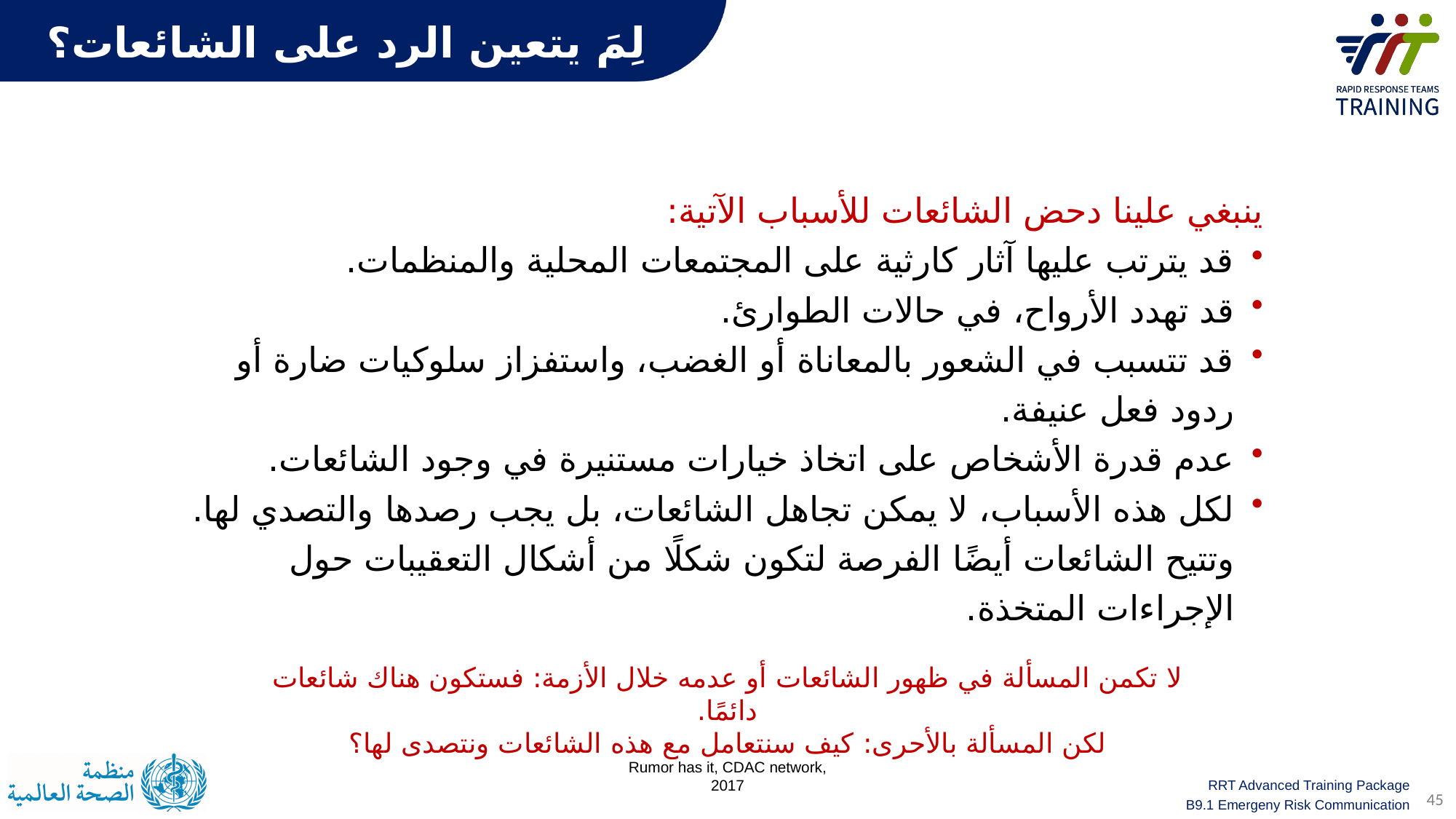

لِمَ يتعين الرد على الشائعات؟
ينبغي علينا دحض الشائعات للأسباب الآتية:
قد يترتب عليها آثار كارثية على المجتمعات المحلية والمنظمات.
قد تهدد الأرواح، في حالات الطوارئ.
قد تتسبب في الشعور بالمعاناة أو الغضب، واستفزاز سلوكيات ضارة أو ردود فعل عنيفة.
عدم قدرة الأشخاص على اتخاذ خيارات مستنيرة في وجود الشائعات.
لكل هذه الأسباب، لا يمكن تجاهل الشائعات، بل يجب رصدها والتصدي لها. وتتيح الشائعات أيضًا الفرصة لتكون شكلًا من أشكال التعقيبات حول الإجراءات المتخذة.
لا تكمن المسألة في ظهور الشائعات أو عدمه خلال الأزمة: فستكون هناك شائعات دائمًا.
لكن المسألة بالأحرى: كيف سنتعامل مع هذه الشائعات ونتصدى لها؟
Rumor has it, CDAC network, 2017